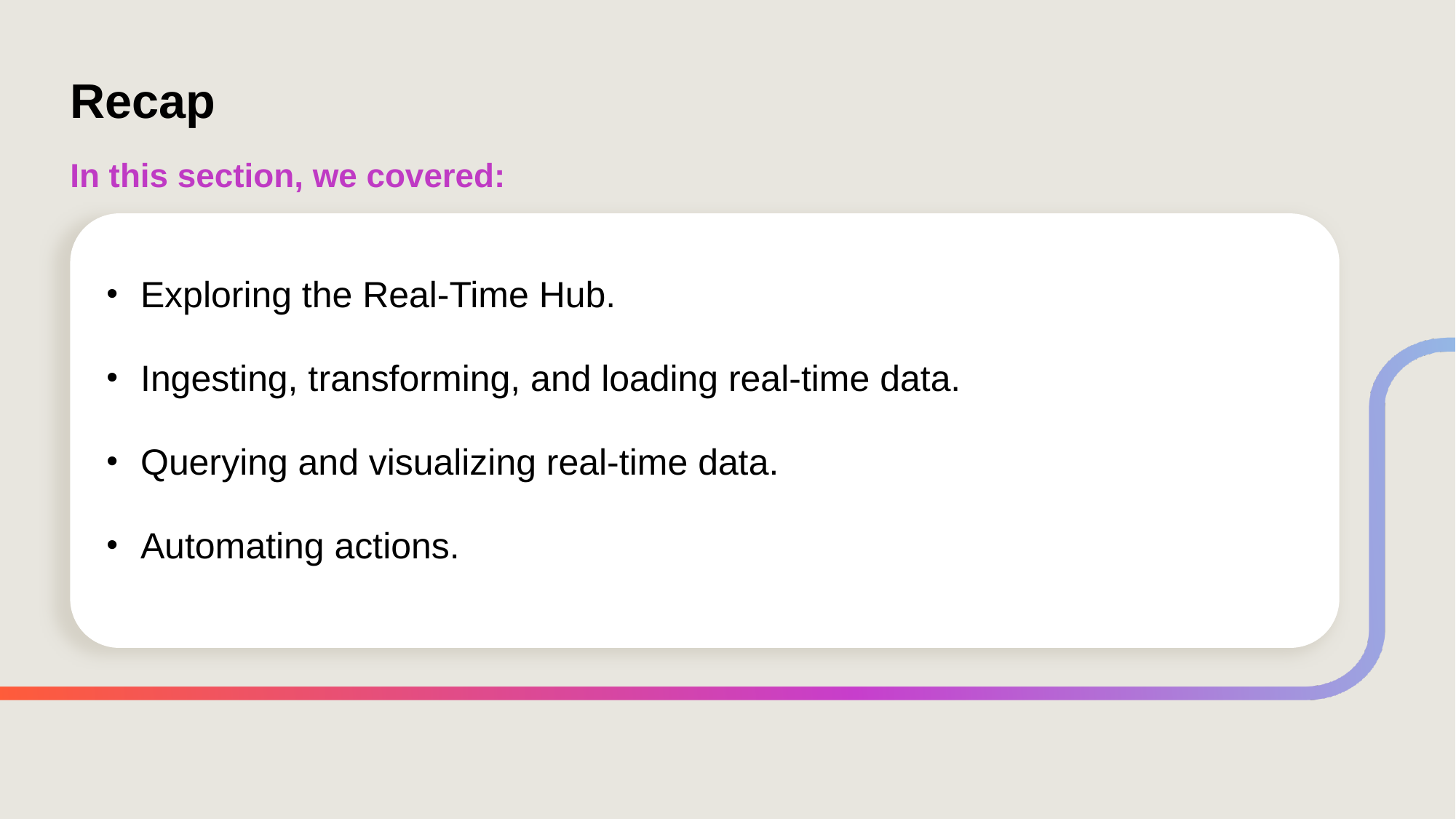

# Recap
In this section, we covered:
Exploring the Real-Time Hub.
Ingesting, transforming, and loading real-time data.
Querying and visualizing real-time data.
Automating actions.